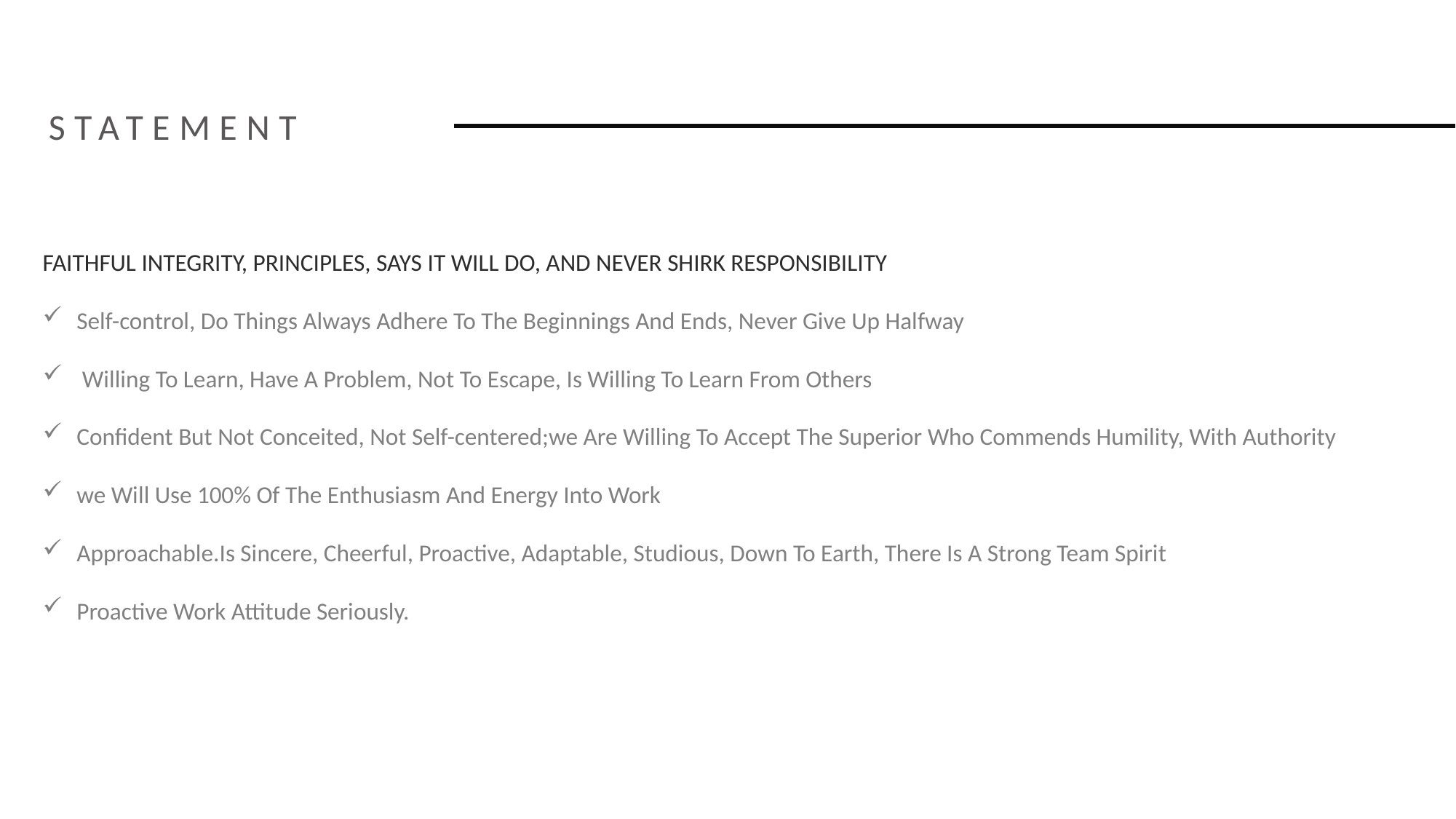

STATEMENT
FAITHFUL INTEGRITY, PRINCIPLES, SAYS IT WILL DO, AND NEVER SHIRK RESPONSIBILITY
Self-control, Do Things Always Adhere To The Beginnings And Ends, Never Give Up Halfway
 Willing To Learn, Have A Problem, Not To Escape, Is Willing To Learn From Others
Confident But Not Conceited, Not Self-centered;we Are Willing To Accept The Superior Who Commends Humility, With Authority
we Will Use 100% Of The Enthusiasm And Energy Into Work
Approachable.Is Sincere, Cheerful, Proactive, Adaptable, Studious, Down To Earth, There Is A Strong Team Spirit
Proactive Work Attitude Seriously.